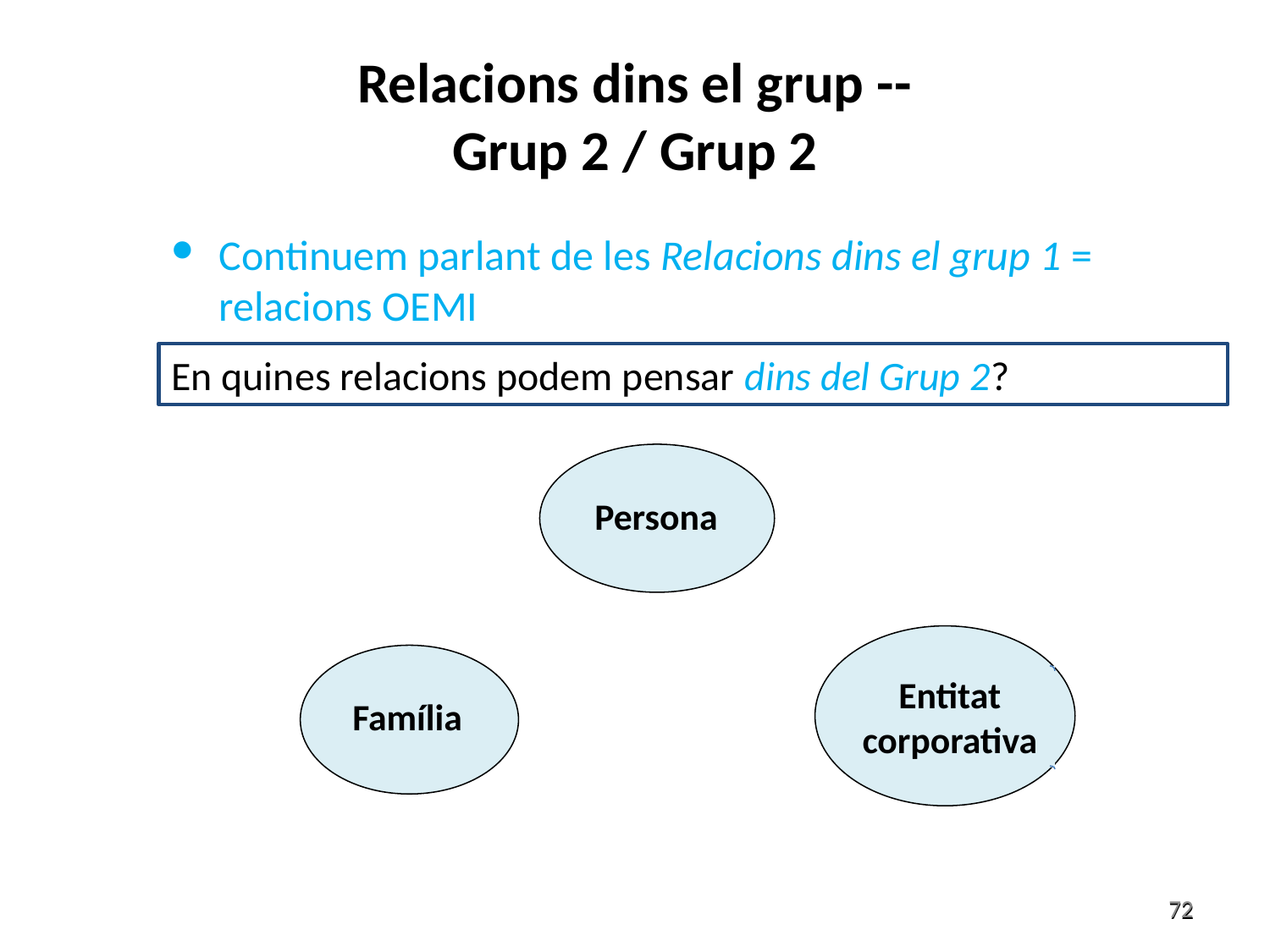

# Relacions dins el grup -- Grup 2 / Grup 2
Continuem parlant de les Relacions dins el grup 1 = relacions OEMI
En quines relacions podem pensar dins del Grup 2?

Persona

Entitat corporativa

Família

72
72
Clarify and Contextualize user tasks